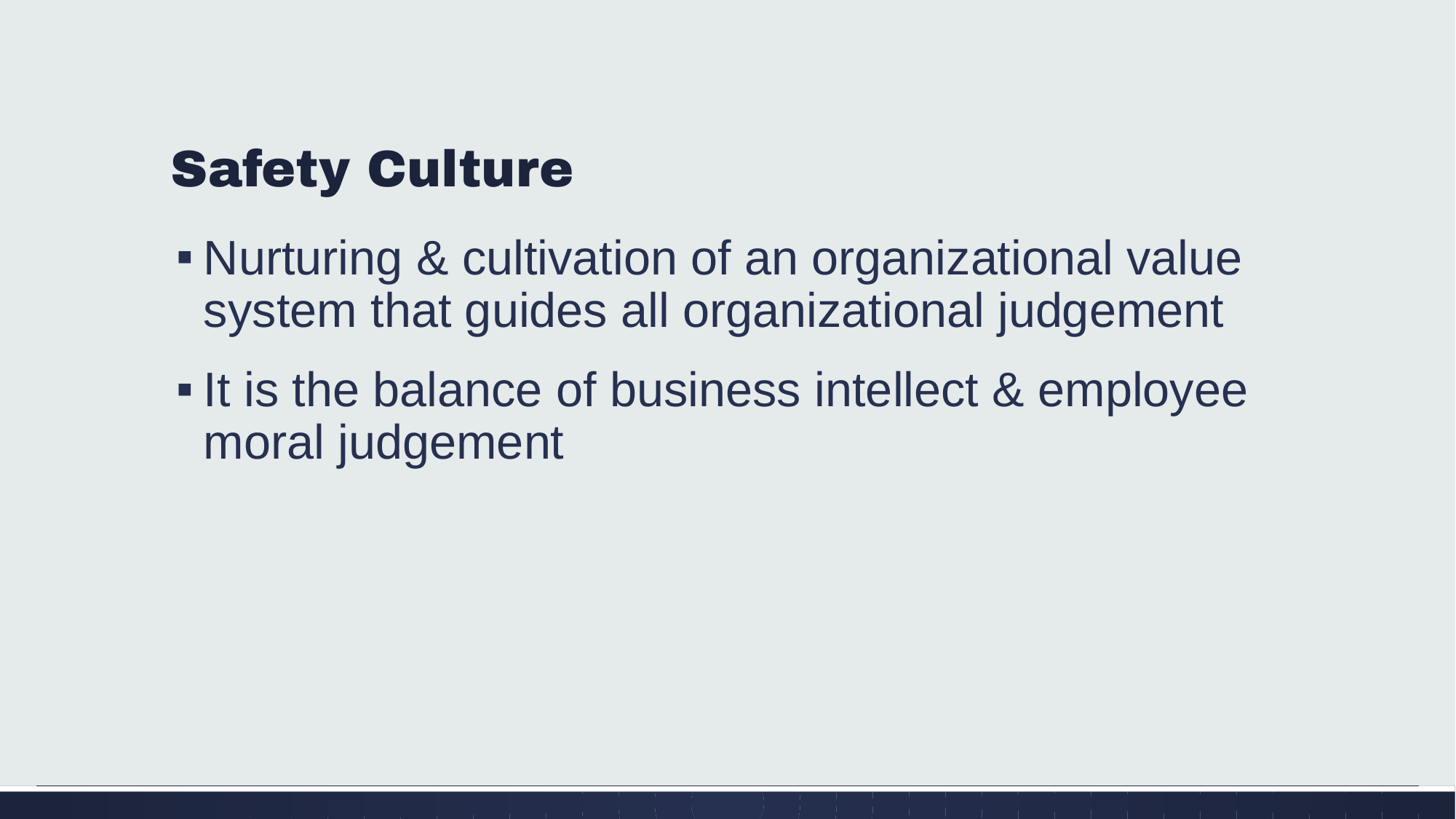

# Safety Culture
Nurturing & cultivation of an organizational value system that guides all organizational judgement
It is the balance of business intellect & employee moral judgement